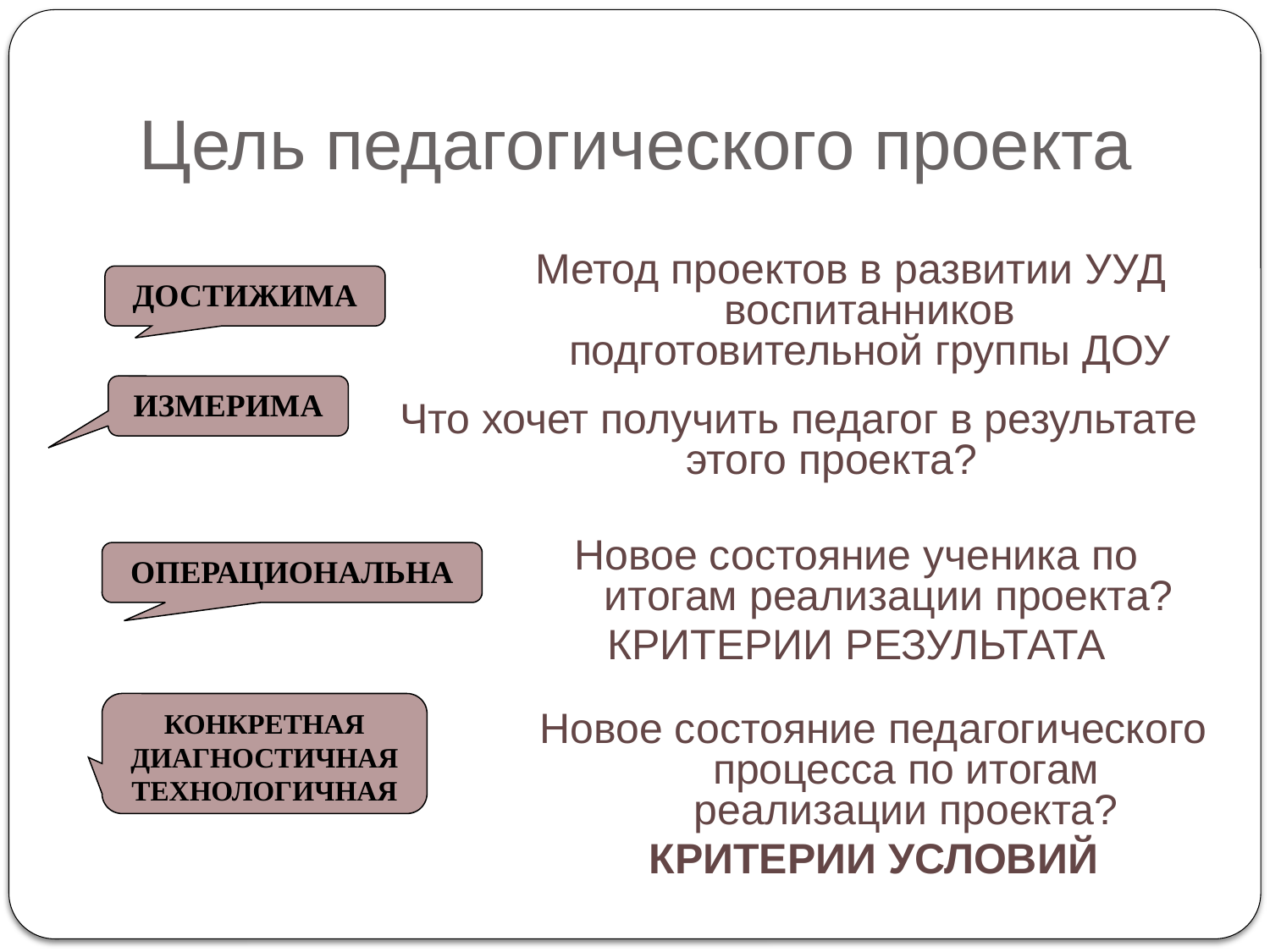

# Цель педагогического проекта
Метод проектов в развитии УУД воспитанников подготовительной группы ДОУ

ДОСТИЖИМА
ИЗМЕРИМА
Что хочет получить педагог в результате этого проекта?

Новое состояние ученика по итогам реализации проекта?
КРИТЕРИИ РЕЗУЛЬТАТА

ОПЕРАЦИОНАЛЬНА
КОНКРЕТНАЯ
ДИАГНОСТИЧНАЯ
ТЕХНОЛОГИЧНАЯ
Новое состояние педагогического процесса по итогам реализации проекта?
КРИТЕРИИ УСЛОВИЙ